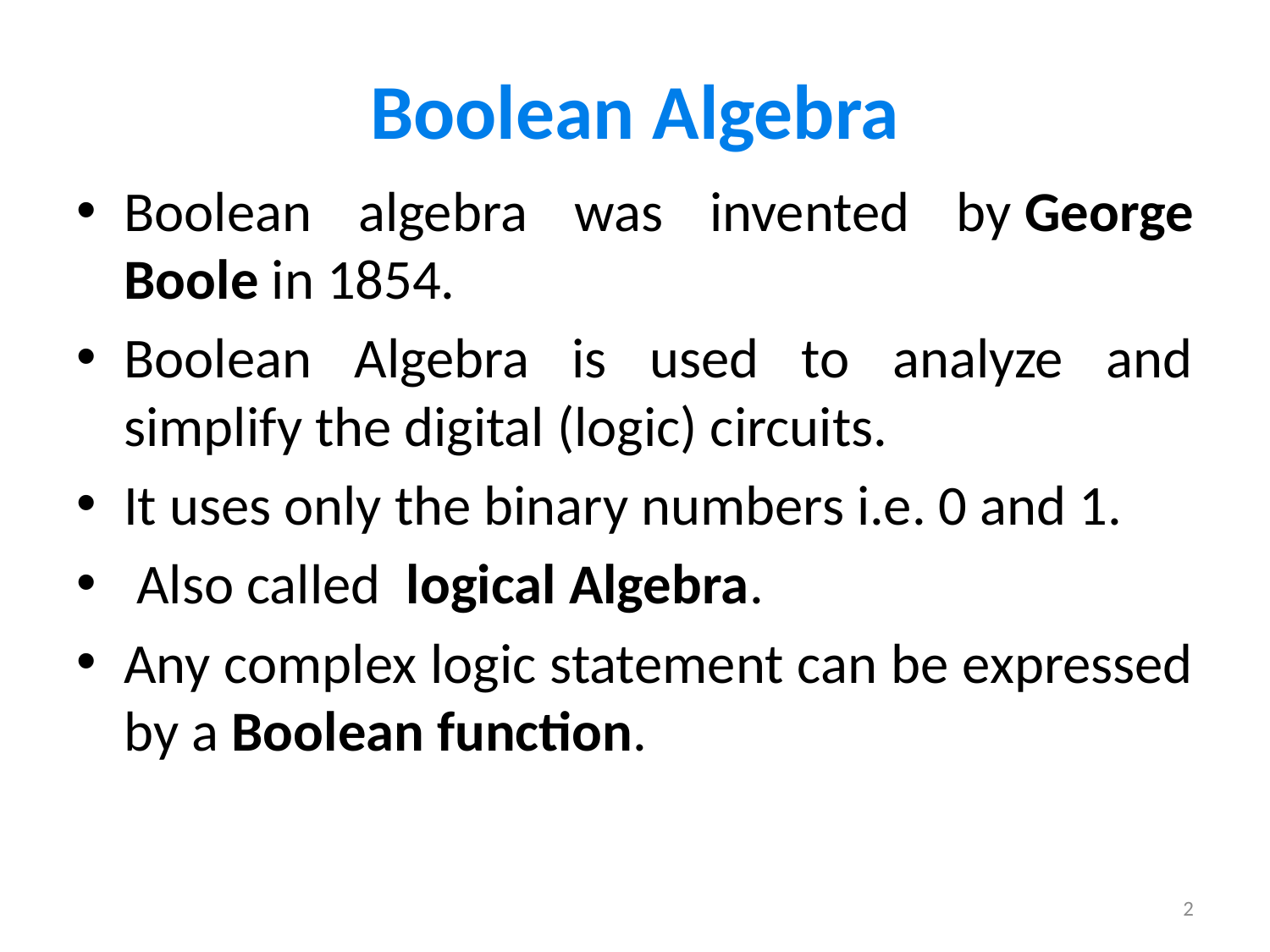

# Boolean Algebra
Boolean algebra was invented by George Boole in 1854.
Boolean Algebra is used to analyze and simplify the digital (logic) circuits.
It uses only the binary numbers i.e. 0 and 1.
 Also called  logical Algebra.
Any complex logic statement can be expressed by a Boolean function.

2